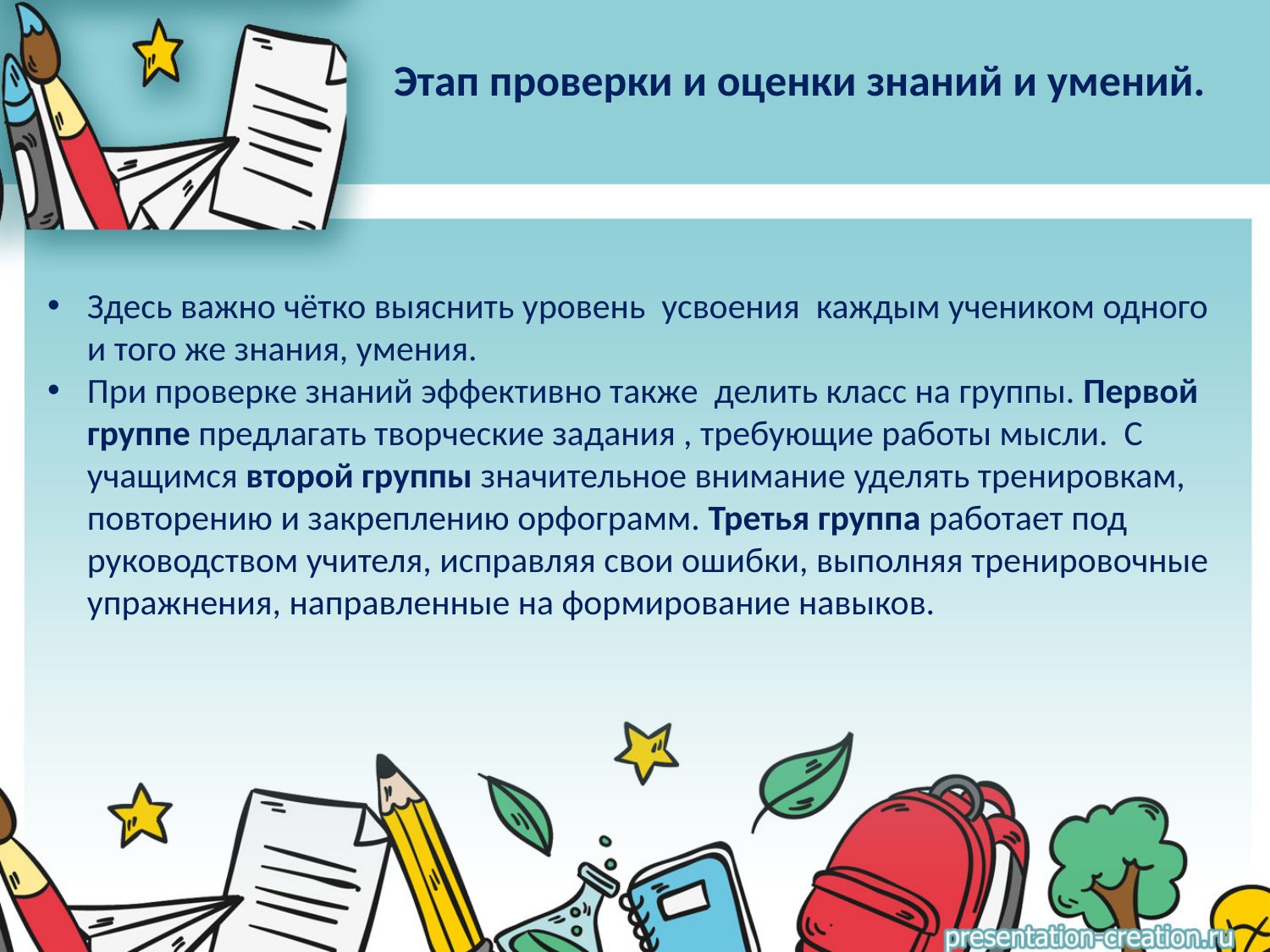

# Этап проверки и оценки знаний и умений.
Здесь важно чётко выяснить уровень  усвоения  каждым учеником одного и того же знания, умения.
При проверке знаний эффективно также  делить класс на группы. Первой группе предлагать творческие задания , требующие работы мысли.  С учащимся второй группы значительное внимание уделять тренировкам, повторению и закреплению орфограмм. Третья группа работает под руководством учителя, исправляя свои ошибки, выполняя тренировочные упражнения, направленные на формирование навыков.